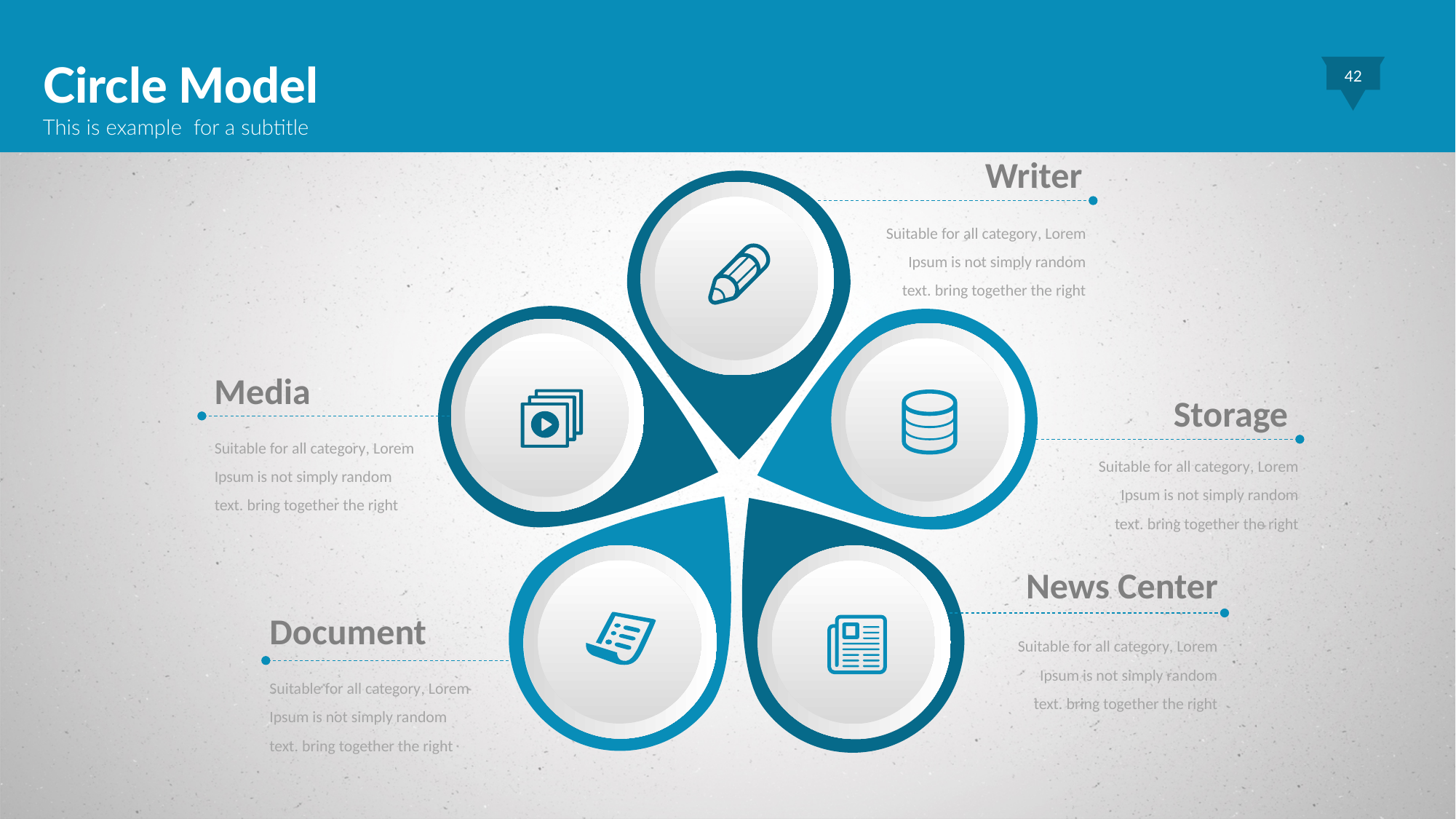

Circle Model
This is example  for a subtitle

42
Writer

Suitable for all category, Lorem Ipsum is not simply random text. bring together the right

Media
Storage
Suitable for all category, Lorem Ipsum is not simply random text. bring together the right
Suitable for all category, Lorem Ipsum is not simply random text. bring together the right

News Center
Document

Suitable for all category, Lorem Ipsum is not simply random text. bring together the right
Suitable for all category, Lorem Ipsum is not simply random text. bring together the right